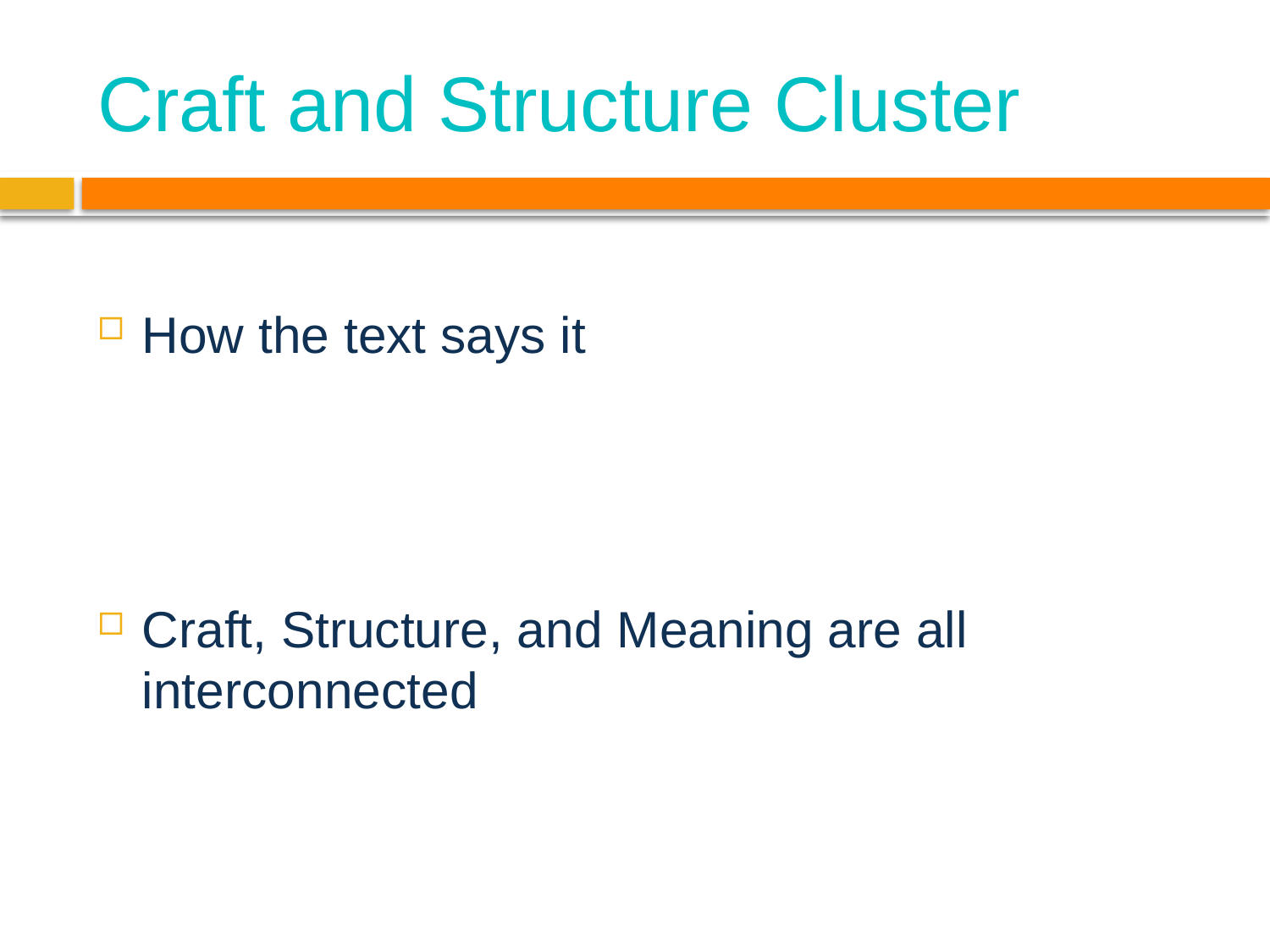

# Craft and Structure Cluster

How the text says it

Craft, Structure, and Meaning are all interconnected